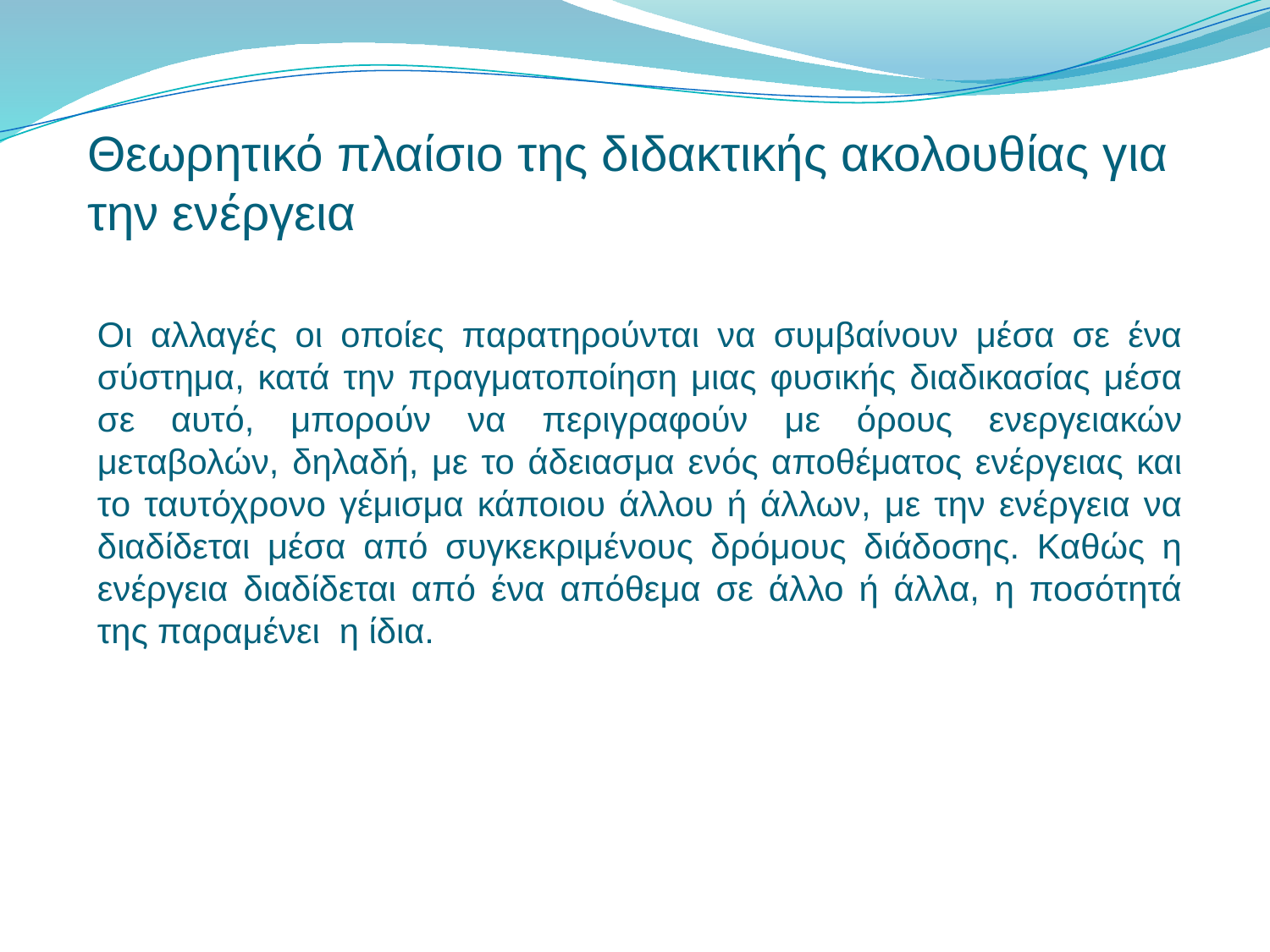

Θεωρητικό πλαίσιο της διδακτικής ακολουθίας για την ενέργεια
Οι αλλαγές οι οποίες παρατηρούνται να συμβαίνουν μέσα σε ένα σύστημα, κατά την πραγματοποίηση μιας φυσικής διαδικασίας μέσα σε αυτό, μπορούν να περιγραφούν με όρους ενεργειακών μεταβολών, δηλαδή, με το άδειασμα ενός αποθέματος ενέργειας και το ταυτόχρονο γέμισμα κάποιου άλλου ή άλλων, με την ενέργεια να διαδίδεται μέσα από συγκεκριμένους δρόμους διάδοσης. Καθώς η ενέργεια διαδίδεται από ένα απόθεμα σε άλλο ή άλλα, η ποσότητά της παραμένει  η ίδια.